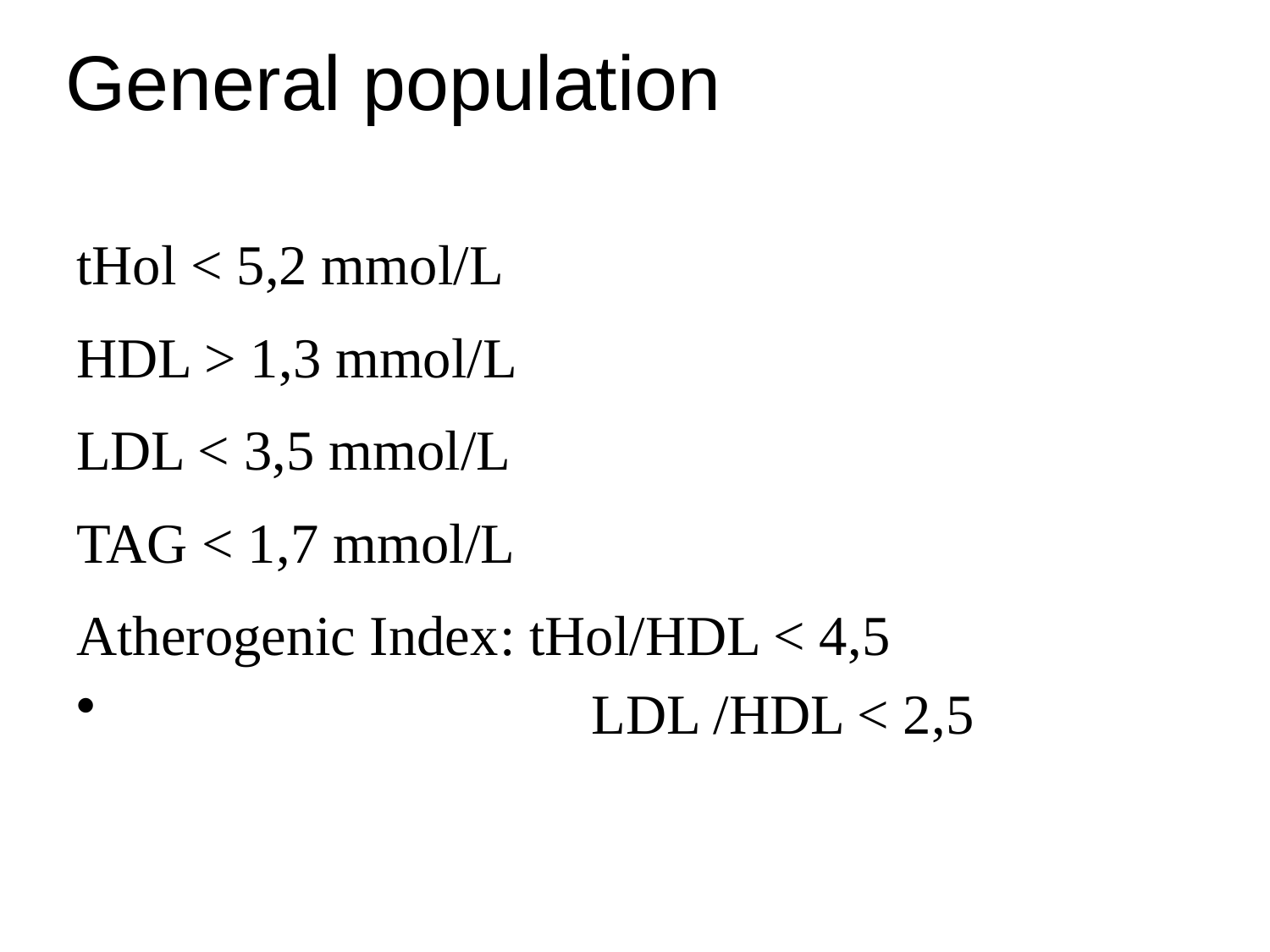

# General population

tHol < 5,2 mmol/L
HDL > 1,3 mmol/L
LDL < 3,5 mmol/L
TAG < 1,7 mmol/L
Atherogenic Index: tHol/HDL < 4,5
                                 LDL /HDL < 2,5